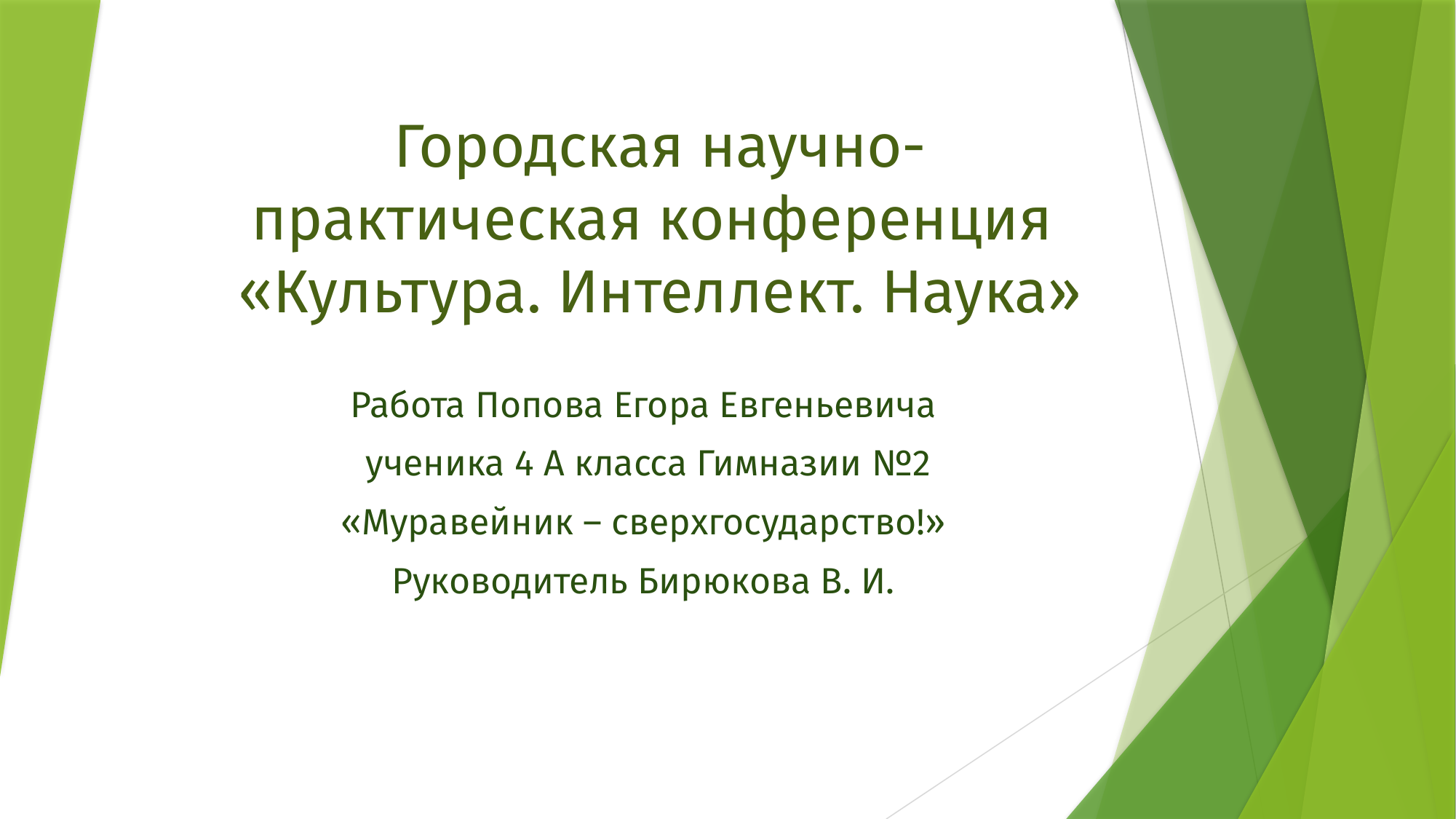

# Городская научно-практическая конференция «Культура. Интеллект. Наука»
Работа Попова Егора Евгеньевича
 ученика 4 А класса Гимназии №2
«Муравейник – сверхгосударство!»
Руководитель Бирюкова В. И.